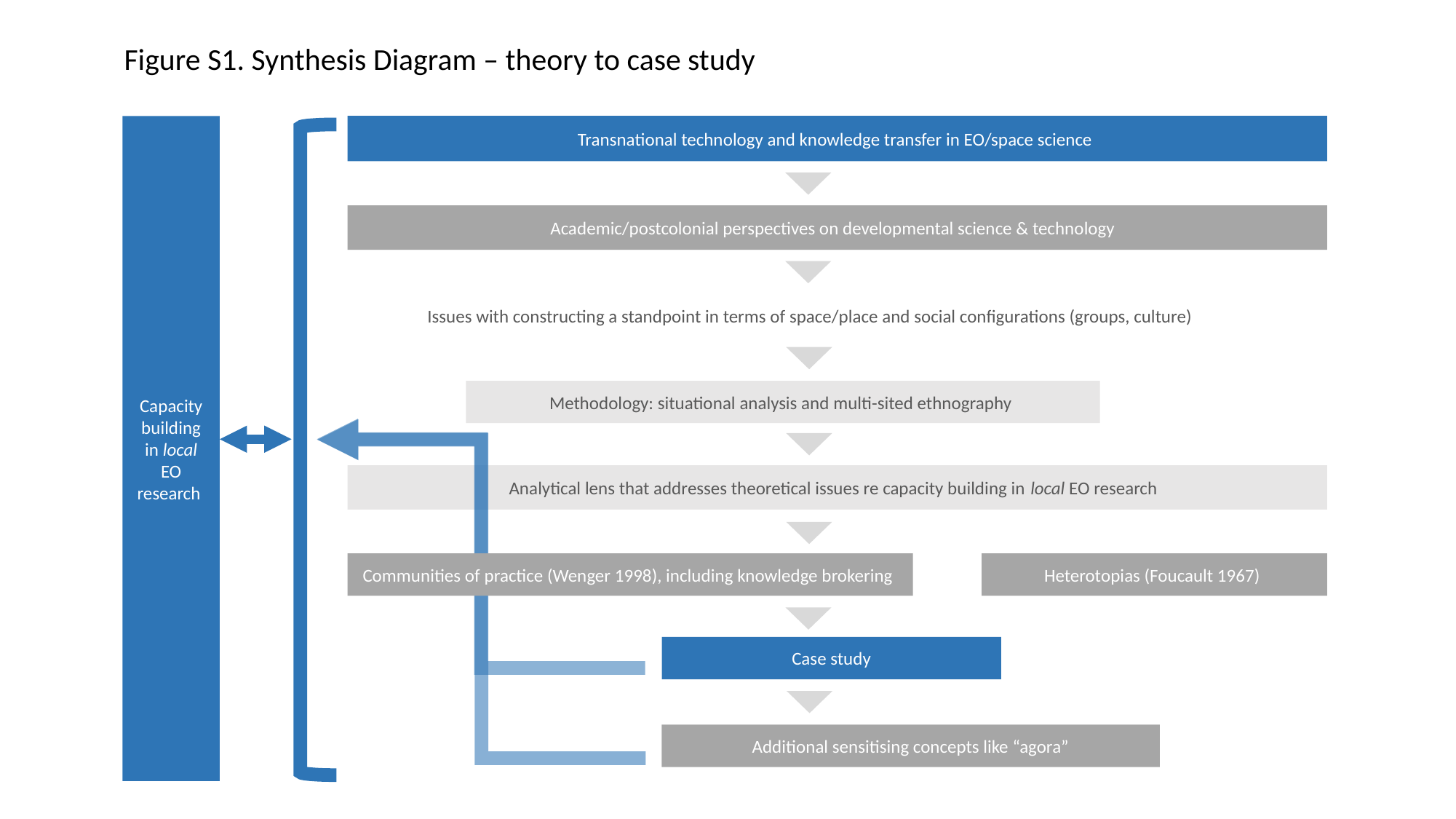

Figure S1. Synthesis Diagram – theory to case study
Capacity building in local EO research
Transnational technology and knowledge transfer in EO/space science

Academic/postcolonial perspectives on developmental science & technology

 Issues with constructing a standpoint in terms of space/place and social configurations (groups, culture)

Methodology: situational analysis and multi-sited ethnography

Analytical lens that addresses theoretical issues re capacity building in local EO research

Communities of practice (Wenger 1998), including knowledge brokering
Heterotopias (Foucault 1967)

Case study

Additional sensitising concepts like “agora”